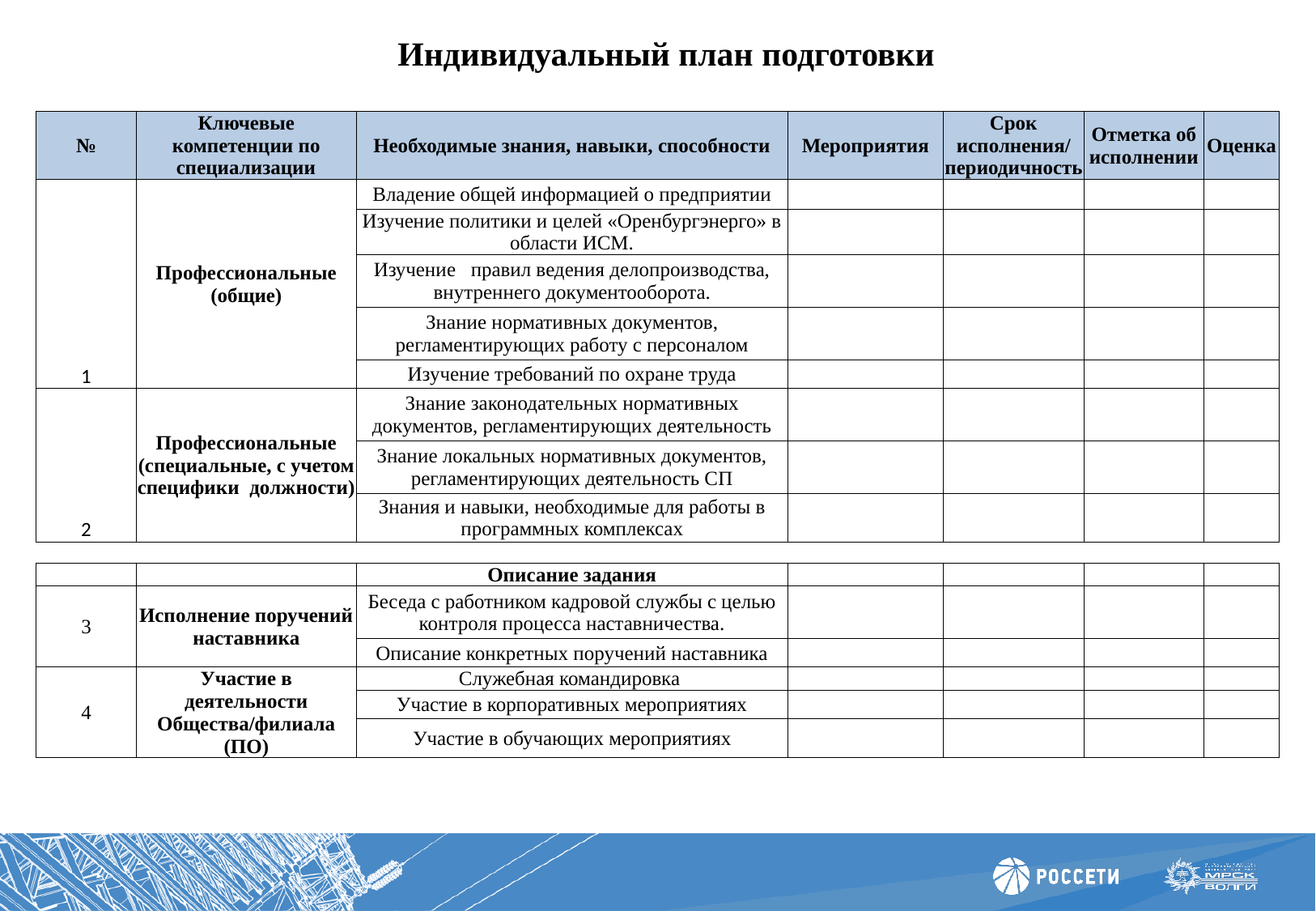

# Индивидуальный план подготовки
| № | Ключевые компетенции по специализации | Необходимые знания, навыки, способности | Мероприятия | Срок исполнения/ периодичность | Отметка об исполнении | Оценка |
| --- | --- | --- | --- | --- | --- | --- |
| 1 | Профессиональные (общие) | Владение общей информацией о предприятии |  |  |  |  |
|  |  | Изучение политики и целей «Оренбургэнерго» в области ИСМ. |  |  |  |  |
|  |  | Изучение правил ведения делопроизводства, внутреннего документооборота. |  |  |  |  |
|  |  | Знание нормативных документов, регламентирующих работу с персоналом |  |  |  |  |
|  |  | Изучение требований по охране труда |  |  |  |  |
| 2 | Профессиональные (специальные, с учетом специфики должности) | Знание законодательных нормативных документов, регламентирующих деятельность |  |  |  |  |
|  |  | Знание локальных нормативных документов, регламентирующих деятельность СП |  |  |  |  |
|  |  | Знания и навыки, необходимые для работы в программных комплексах |  |  |  |  |
|  |  |  |  |  |  |  |
|  |  | Описание задания |  |  |  |  |
| 3 | Исполнение поручений наставника | Беседа с работником кадровой службы с целью контроля процесса наставничества. |  |  |  |  |
|  |  | Описание конкретных поручений наставника |  |  |  |  |
| 4 | Участие в деятельности Общества/филиала (ПО) | Служебная командировка |  |  |  |  |
|  |  | Участие в корпоративных мероприятиях |  |  |  |  |
|  |  | Участие в обучающих мероприятиях |  |  |  |  |